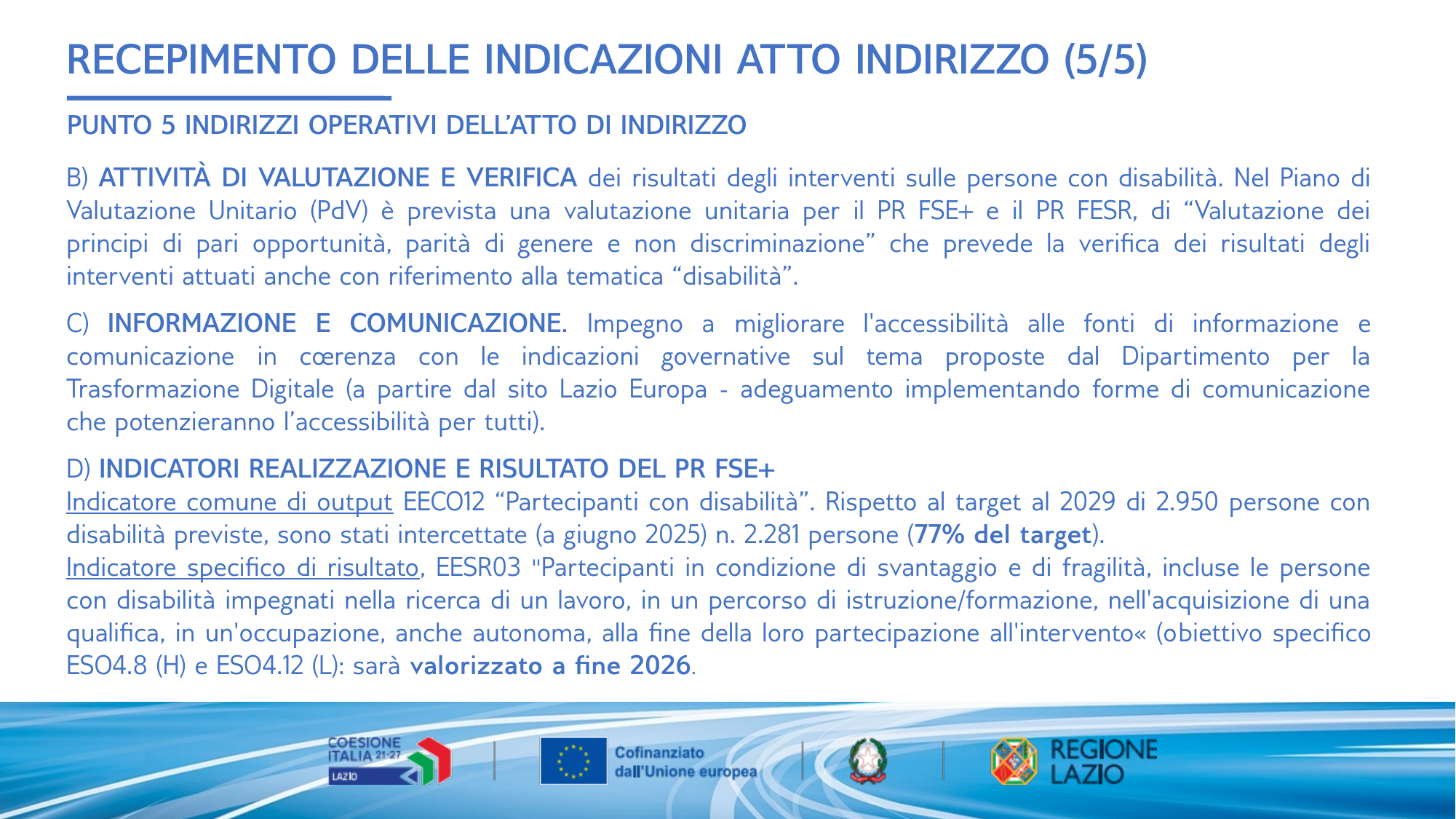

RECEPIMENTO DELLE INDICAZIONI ATTO INDIRIZZO (5/5)
PUNTO 5 INDIRIZZI OPERATIVI DELL’ATTO DI INDIRIZZO
B) ATTIVITÀ DI VALUTAZIONE E VERIFICA dei risultati degli interventi sulle persone con disabilità. Nel Piano di Valutazione Unitario (PdV) è prevista una valutazione unitaria per il PR FSE+ e il PR FESR, di “Valutazione dei principi di pari opportunità, parità di genere e non discriminazione” che prevede la verifica dei risultati degli interventi attuati anche con riferimento alla tematica “disabilità”.

C) INFORMAZIONE E COMUNICAZIONE. Impegno a migliorare l'accessibilità alle fonti di informazione e comunicazione in coerenza con le indicazioni governative sul tema proposte dal Dipartimento per la Trasformazione Digitale (a partire dal sito Lazio Europa - adeguamento implementando forme di comunicazione che potenzieranno l’accessibilità per tutti).

D) INDICATORI REALIZZAZIONE E RISULTATO DEL PR FSE+
Indicatore comune di output EECO12 “Partecipanti con disabilità”. Rispetto al target al 2029 di 2.950 persone con disabilità previste, sono stati intercettate (a giugno 2025) n. 2.281 persone (77% del target).
Indicatore specifico di risultato, EESR03 "Partecipanti in condizione di svantaggio e di fragilità, incluse le persone con disabilità impegnati nella ricerca di un lavoro, in un percorso di istruzione/formazione, nell'acquisizione di una qualifica, in un'occupazione, anche autonoma, alla fine della loro partecipazione all'intervento« (obiettivo specifico ESO4.8 (H) e ESO4.12 (L): sarà valorizzato a fine 2026.